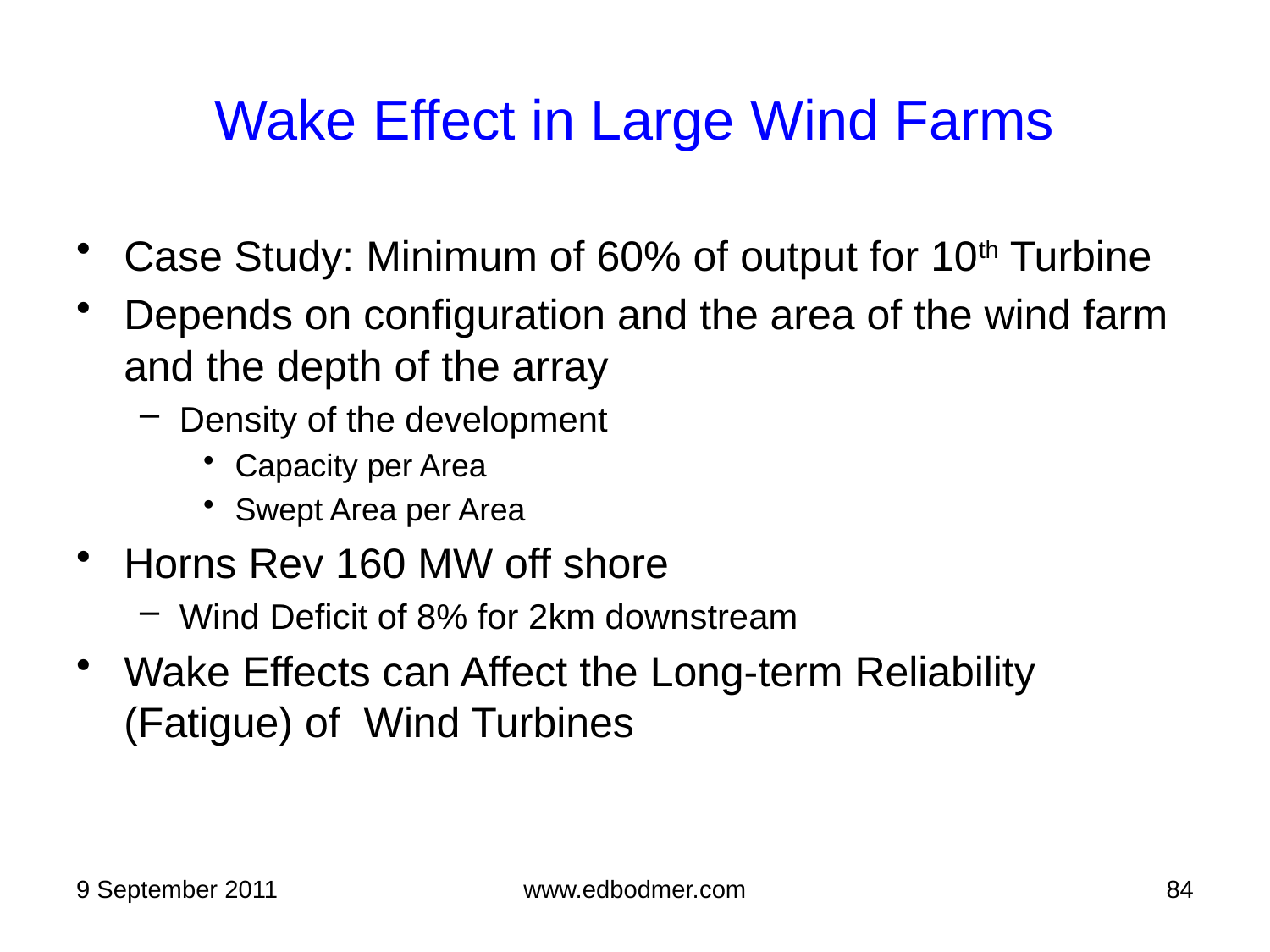

# Wake Effect in Large Wind Farms
Case Study: Minimum of 60% of output for 10th Turbine
Depends on configuration and the area of the wind farm and the depth of the array
Density of the development
Capacity per Area
Swept Area per Area
Horns Rev 160 MW off shore
Wind Deficit of 8% for 2km downstream
Wake Effects can Affect the Long-term Reliability (Fatigue) of  Wind Turbines

9 September 2011
www.edbodmer.com
84